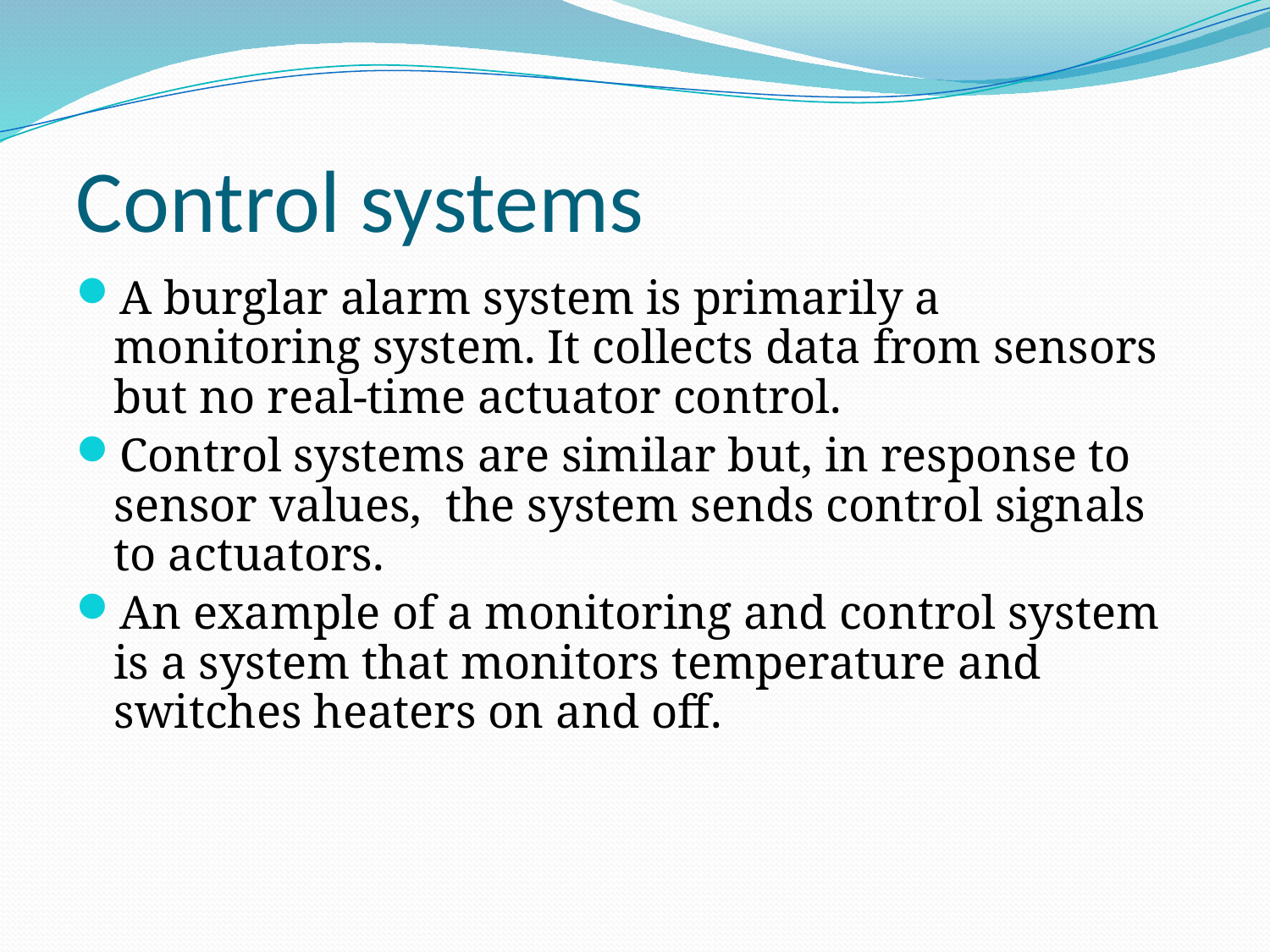

# Control systems
A burglar alarm system is primarily a monitoring system. It collects data from sensors but no real-time actuator control.
Control systems are similar but, in response to sensor values,  the system sends control signals to actuators.
An example of a monitoring and control system is a system that monitors temperature and switches heaters on and off.